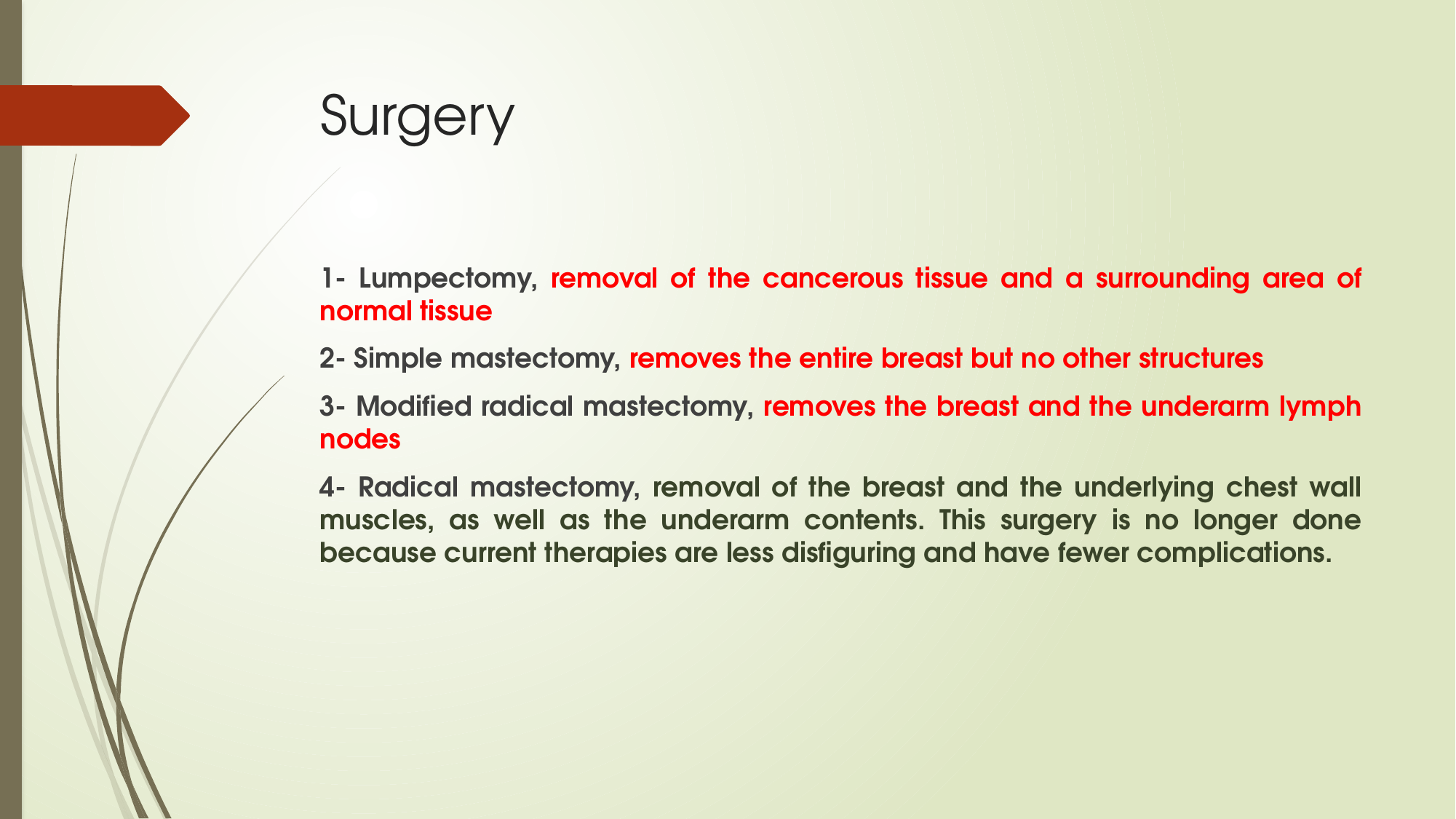

# Surgery
1- Lumpectomy, removal of the cancerous tissue and a surrounding area of normal tissue
2- Simple mastectomy, removes the entire breast but no other structures
3- Modified radical mastectomy, removes the breast and the underarm lymph nodes
4- Radical mastectomy, removal of the breast and the underlying chest wall muscles, as well as the underarm contents. This surgery is no longer done because current therapies are less disfiguring and have fewer complications.